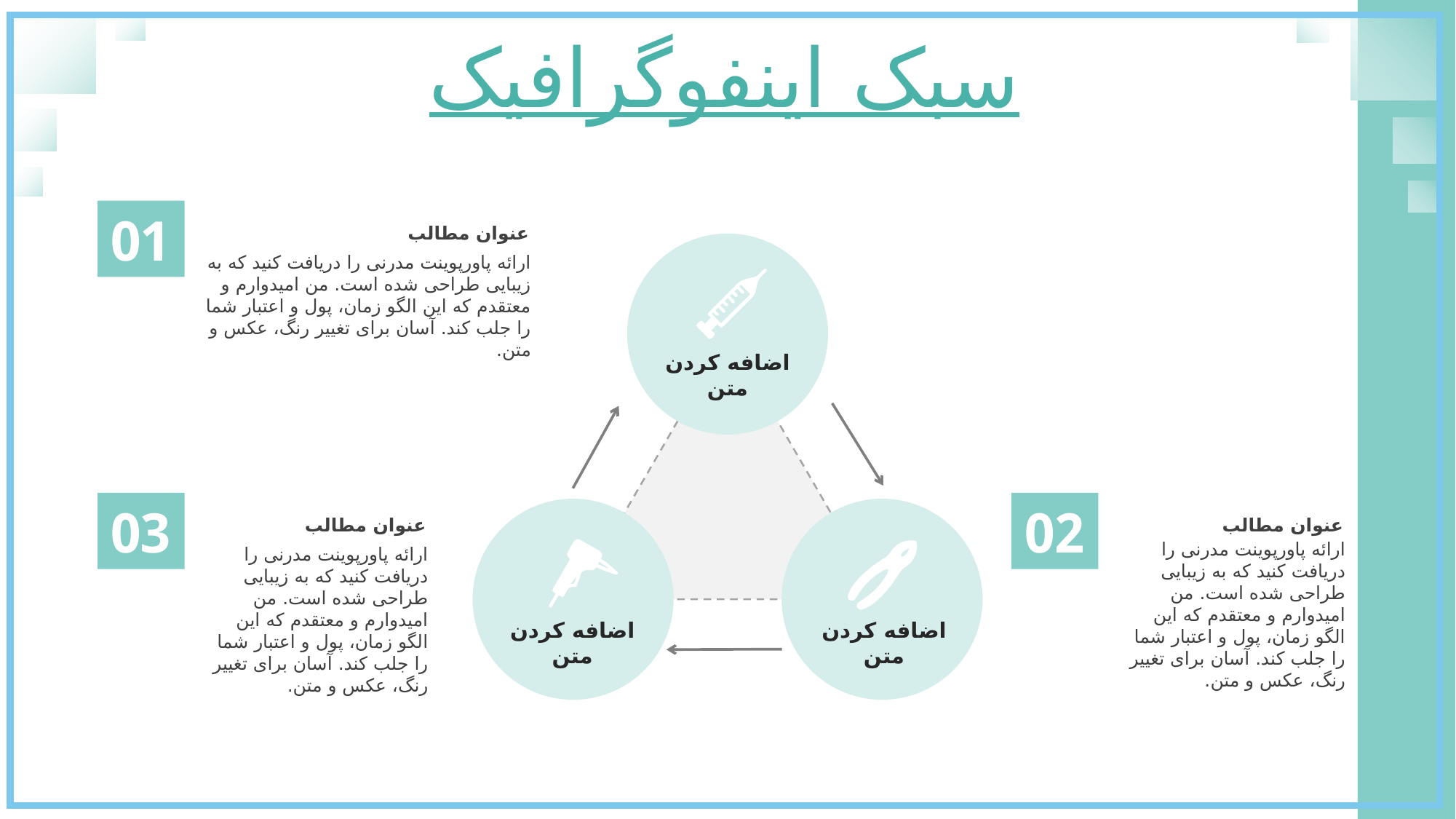

سبک اینفوگرافیک
01
عنوان مطالب
ارائه پاورپوینت مدرنی را دریافت کنید که به زیبایی طراحی شده است. من امیدوارم و معتقدم که این الگو زمان، پول و اعتبار شما را جلب کند. آسان برای تغییر رنگ، عکس و متن.

اضافه کردن متن
03
02
عنوان مطالب
ارائه پاورپوینت مدرنی را دریافت کنید که به زیبایی طراحی شده است. من امیدوارم و معتقدم که این الگو زمان، پول و اعتبار شما را جلب کند. آسان برای تغییر رنگ، عکس و متن.
عنوان مطالب
ارائه پاورپوینت مدرنی را دریافت کنید که به زیبایی طراحی شده است. من امیدوارم و معتقدم که این الگو زمان، پول و اعتبار شما را جلب کند. آسان برای تغییر رنگ، عکس و متن.

اضافه کردن متن
اضافه کردن متن